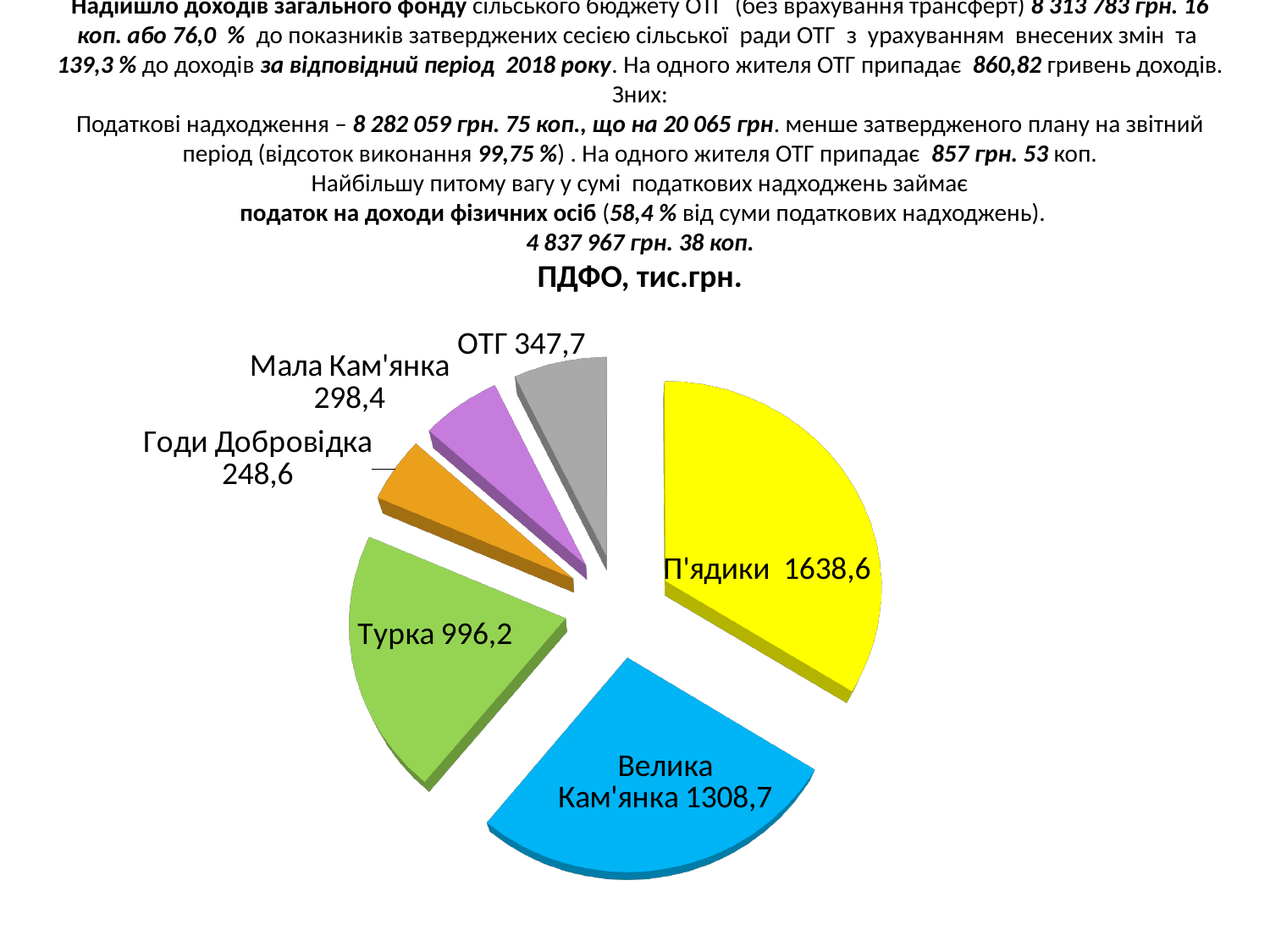

# Надійшло доходів загального фонду сільського бюджету ОТГ  (без врахування трансферт) 8 313 783 грн. 16 коп. або 76,0  %  до показників затверджених сесією сільської  ради ОТГ  з  урахуванням  внесених змін  та 139,3 % до доходів за відповідний період  2018 року. На одного жителя ОТГ припадає  860,82 гривень доходів. Зних: Податкові надходження – 8 282 059 грн. 75 коп., що на 20 065 грн. менше затвердженого плану на звітний період (відсоток виконання 99,75 %) . На одного жителя ОТГ припадає  857 грн. 53 коп. Найбільшу питому вагу у сумі  податкових надходжень займає податок на доходи фізичних осіб (58,4 % від суми податкових надходжень). 4 837 967 грн. 38 коп. ПДФО, тис.грн.

[unsupported chart]